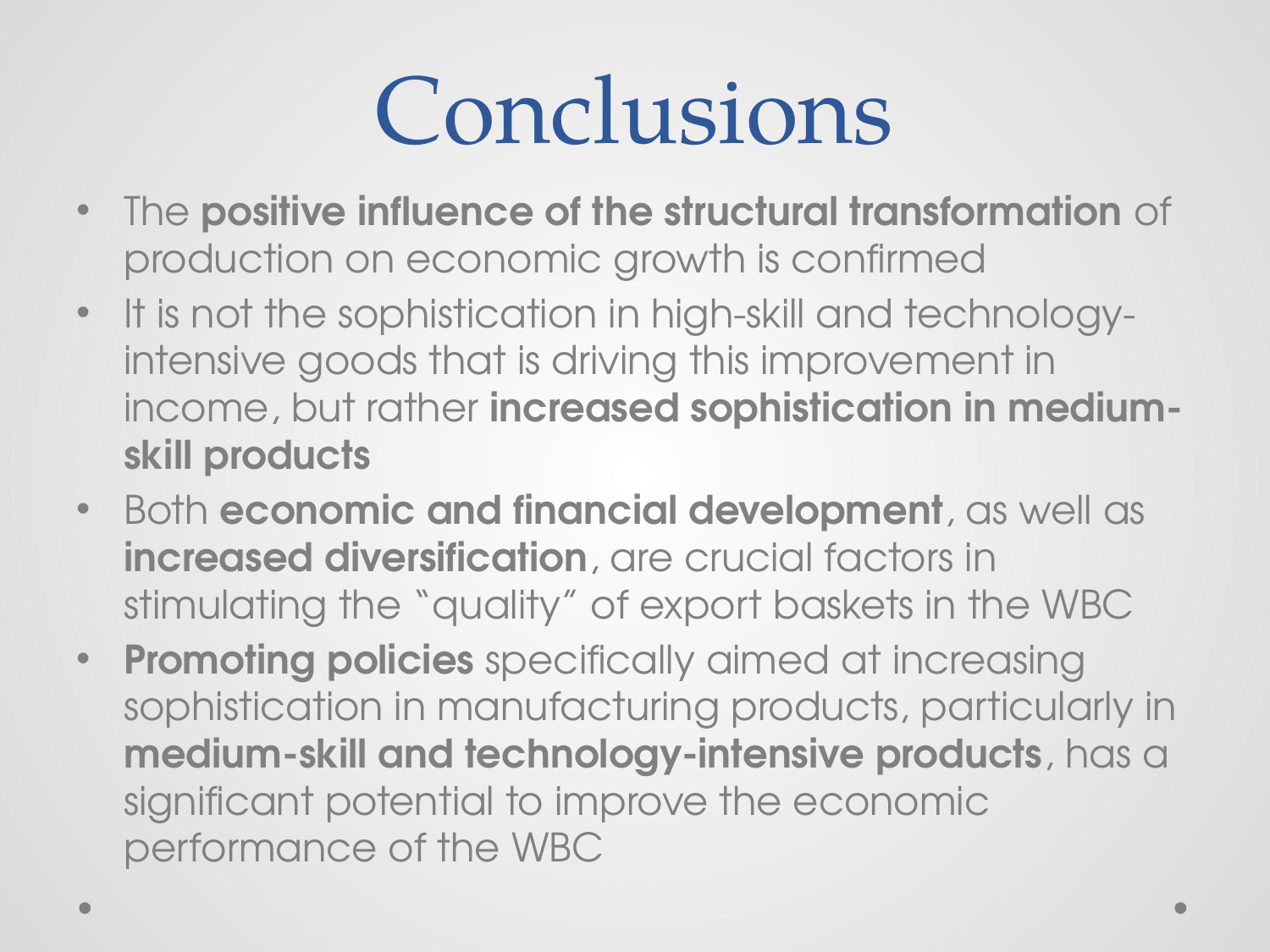

# Conclusions
The positive influence of the structural transformation of production on economic growth is confirmed
It is not the sophistication in high-skill and technology-intensive goods that is driving this improvement in income, but rather increased sophistication in medium-skill products
Both economic and financial development, as well as increased diversification, are crucial factors in stimulating the “quality” of export baskets in the WBC
Promoting policies specifically aimed at increasing sophistication in manufacturing products, particularly in medium-skill and technology-intensive products, has a significant potential to improve the economic performance of the WBC